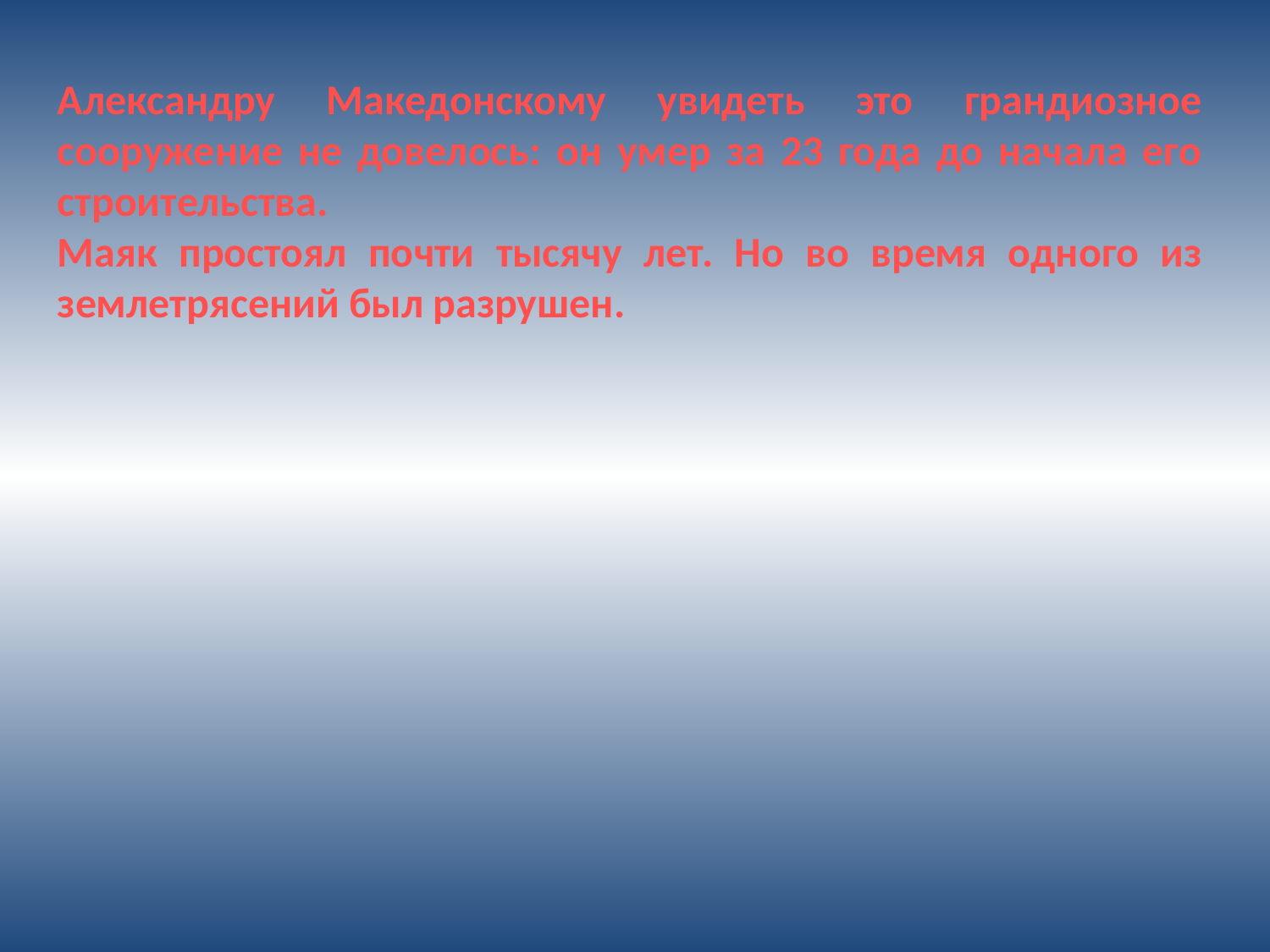

Александру Македонскому увидеть это грандиозное сооружение не довелось: он умер за 23 года до начала его строительства.
Маяк простоял почти тысячу лет. Но во время одного из землетрясений был разрушен.